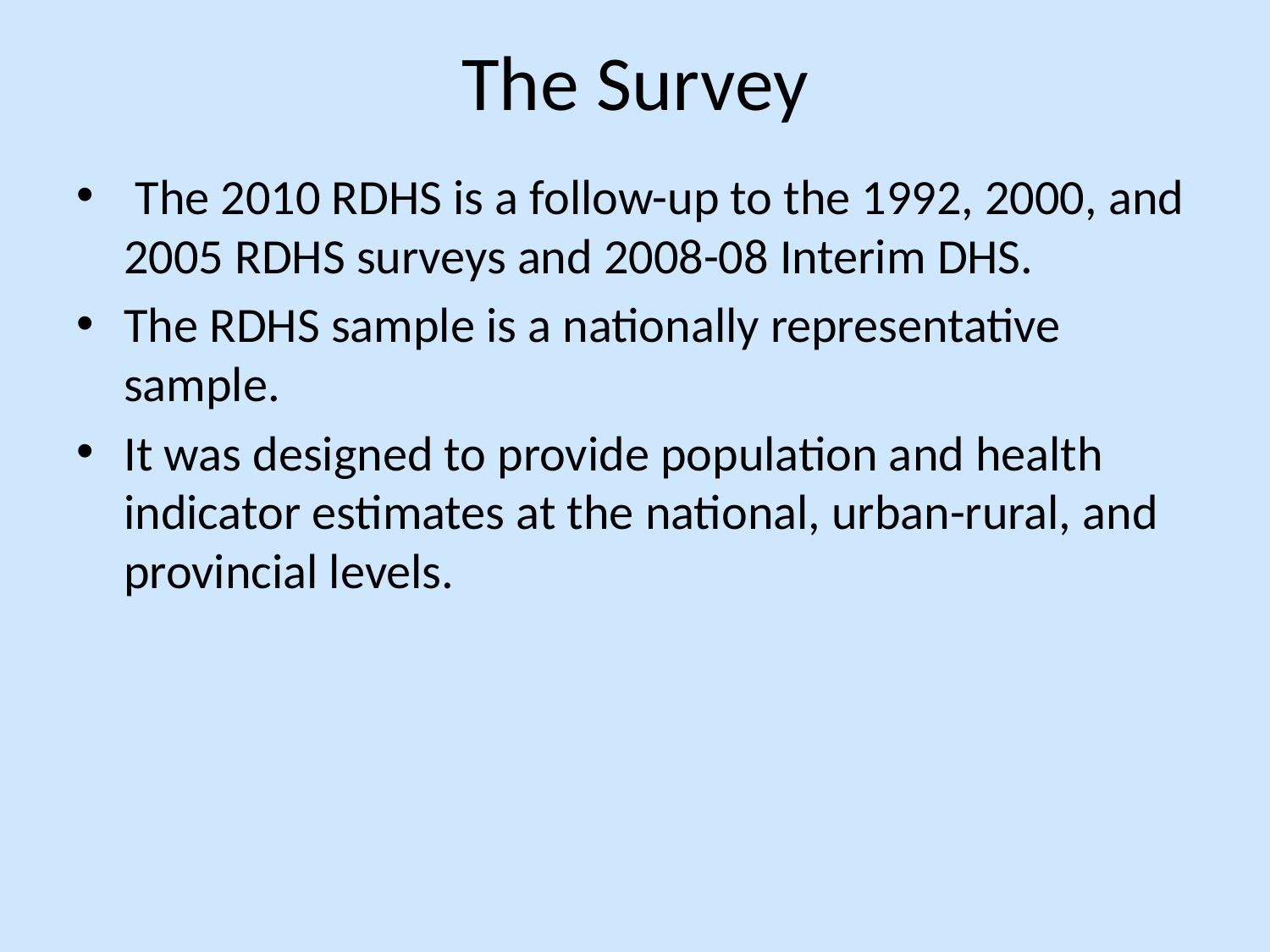

# The Survey
 The 2010 RDHS is a follow-up to the 1992, 2000, and 2005 RDHS surveys and 2008-08 Interim DHS.
The RDHS sample is a nationally representative sample.
It was designed to provide population and health indicator estimates at the national, urban-rural, and provincial levels.